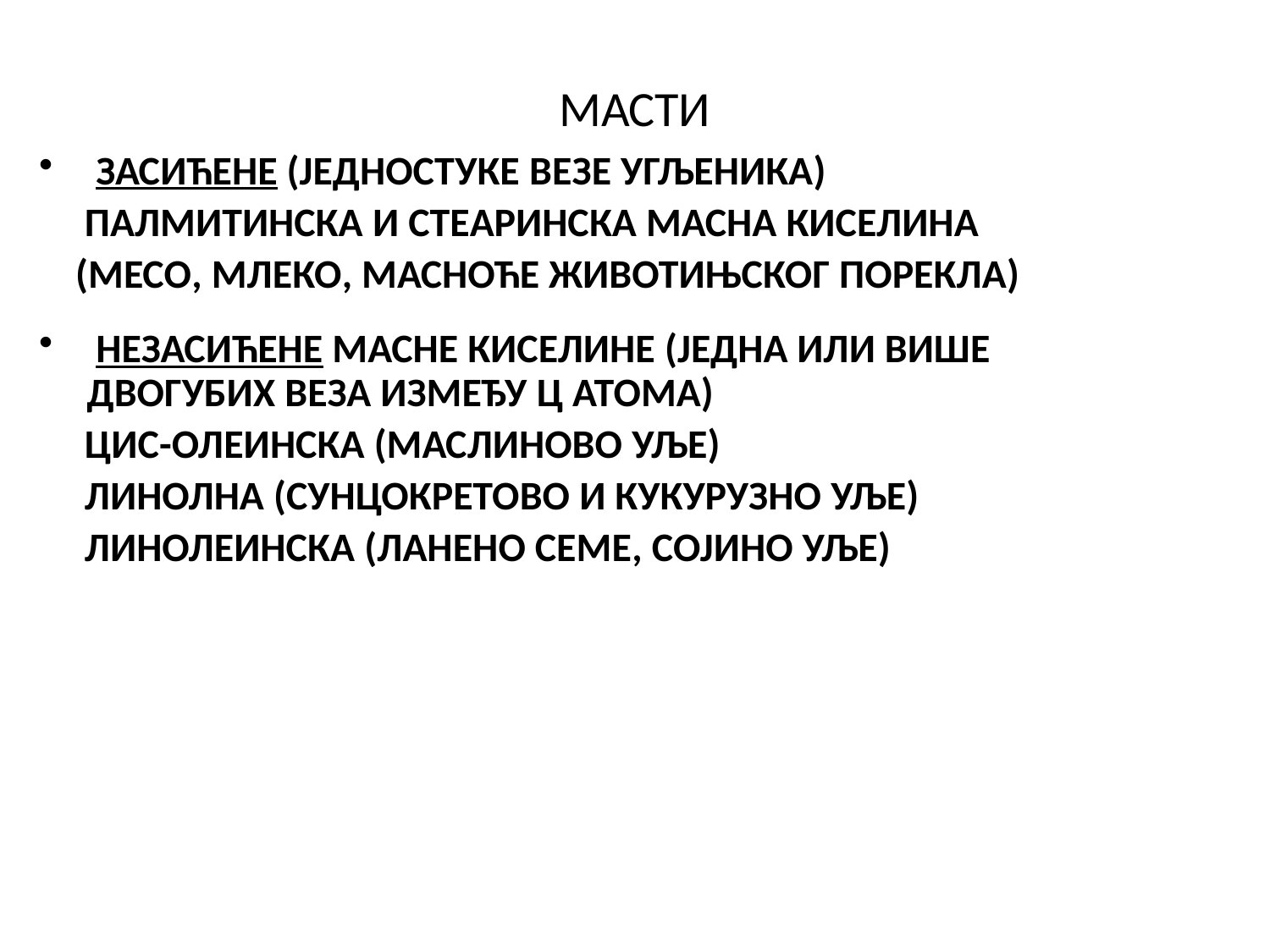

# МАСТИ
 ЗАСИЋЕНЕ (ЈЕДНОСТУКЕ ВЕЗЕ УГЉЕНИКА)
     ПАЛМИТИНСКА И СТЕАРИНСКА МАСНА КИСЕЛИНА
    (МЕСО, МЛЕКО, МАСНОЋЕ ЖИВОТИЊСКОГ ПОРЕКЛА)

 НЕЗАСИЋЕНЕ МАСНЕ КИСЕЛИНЕ (ЈЕДНА ИЛИ ВИШЕ ДВОГУБИХ ВЕЗА ИЗМЕЂУ Ц АТОМА)
     ЦИС-ОЛЕИНСКА (МАСЛИНОВО УЉЕ)
     ЛИНОЛНА (СУНЦОКРЕТОВО И КУКУРУЗНО УЉЕ)
     ЛИНОЛЕИНСКА (ЛАНЕНО СЕМЕ, СОЈИНО УЉЕ)